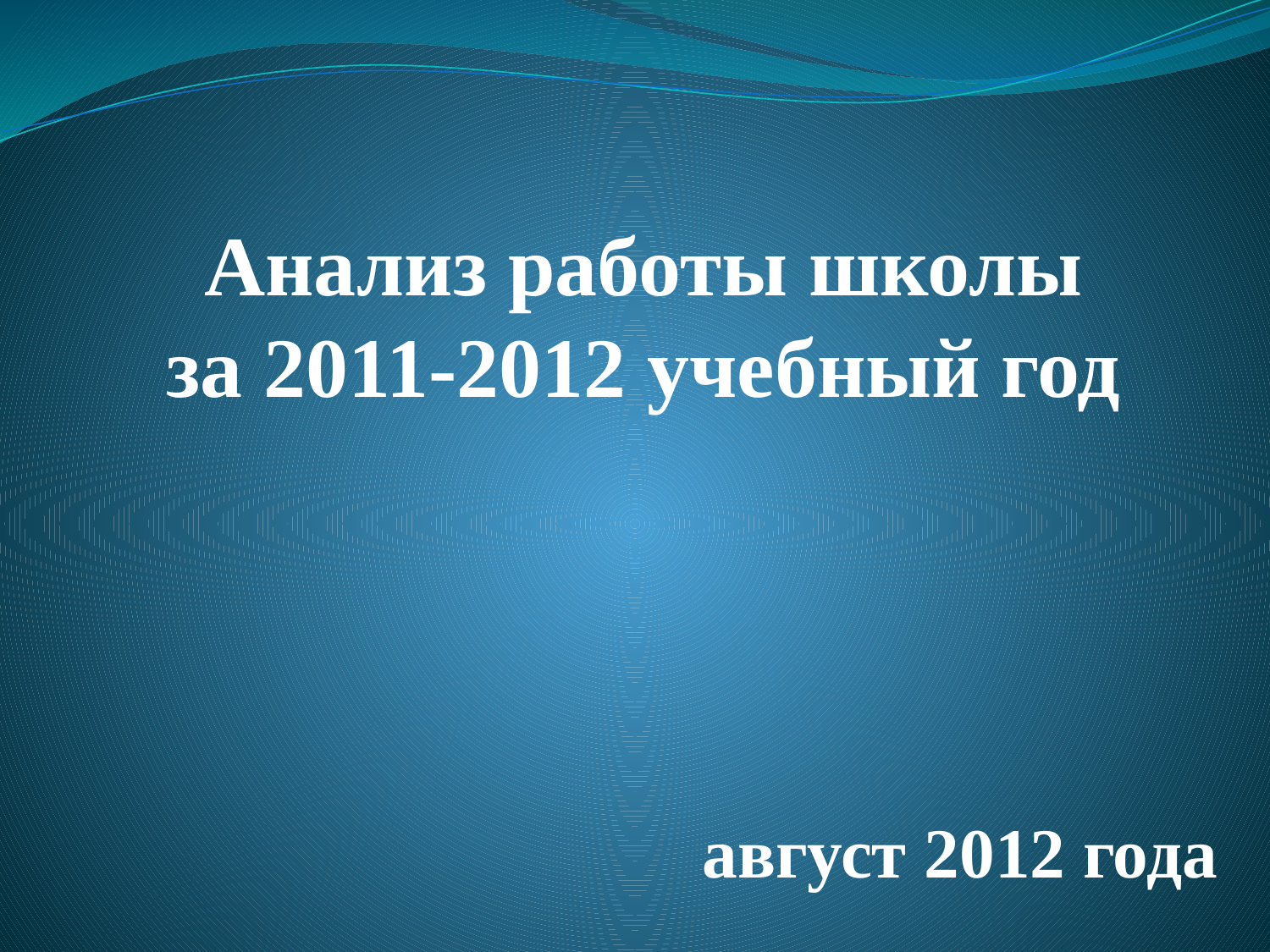

# Анализ работы школы за 2011-2012 учебный год
август 2012 года